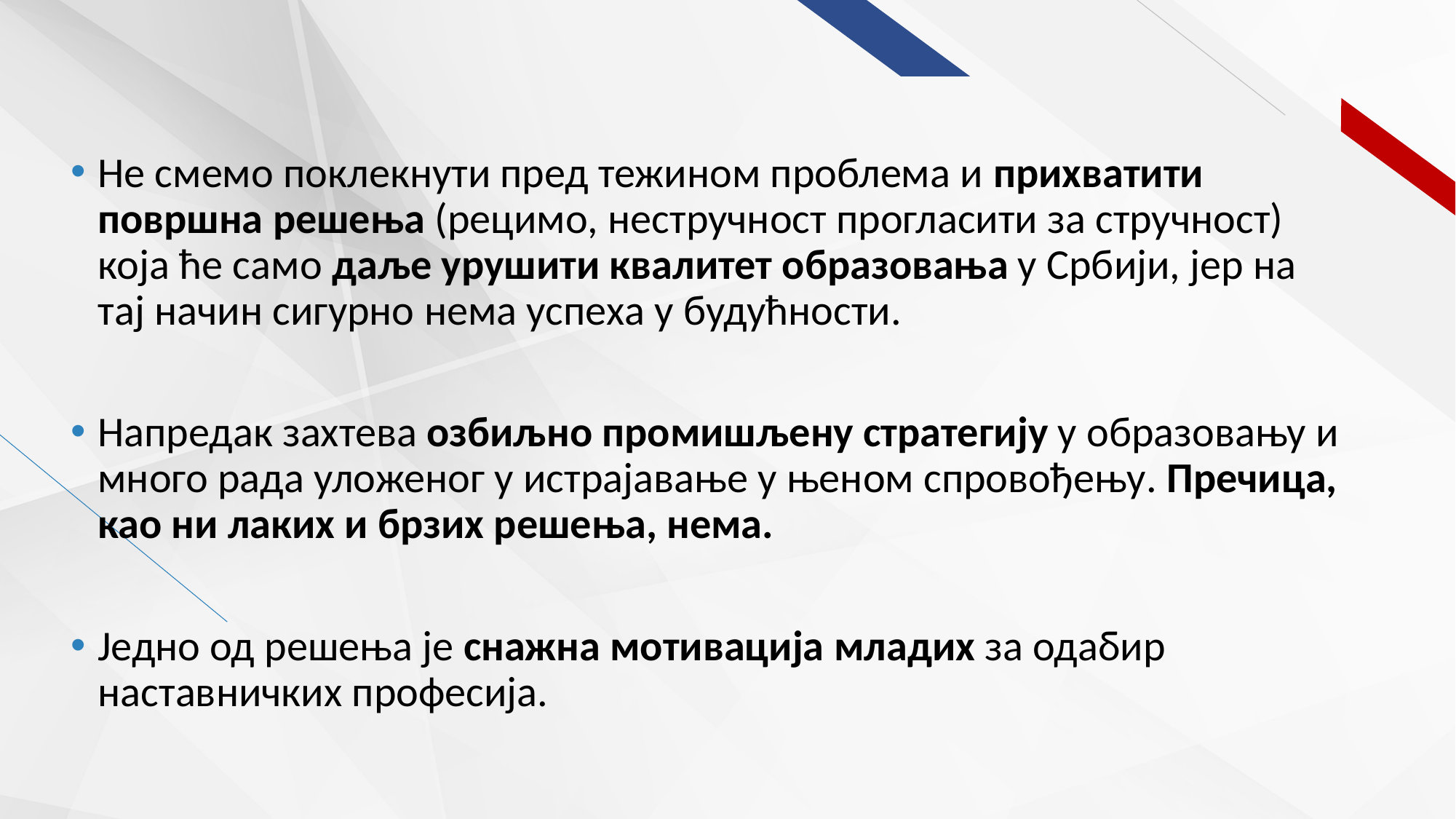

Не смемо поклекнути пред тежином проблема и прихватити површна решења (рецимо, нестручност прогласити за стручност) која ће само даље урушити квалитет образовања у Србији, јер на тај начин сигурно нема успеха у будућности.

Напредак захтева озбиљно промишљену стратегију у образовању и много рада уложеног у истрајавање у њеном спровођењу. Пречица, као ни лаких и брзих решења, нема.

Једно од решења је снажна мотивација младих за одабир наставничких професија.